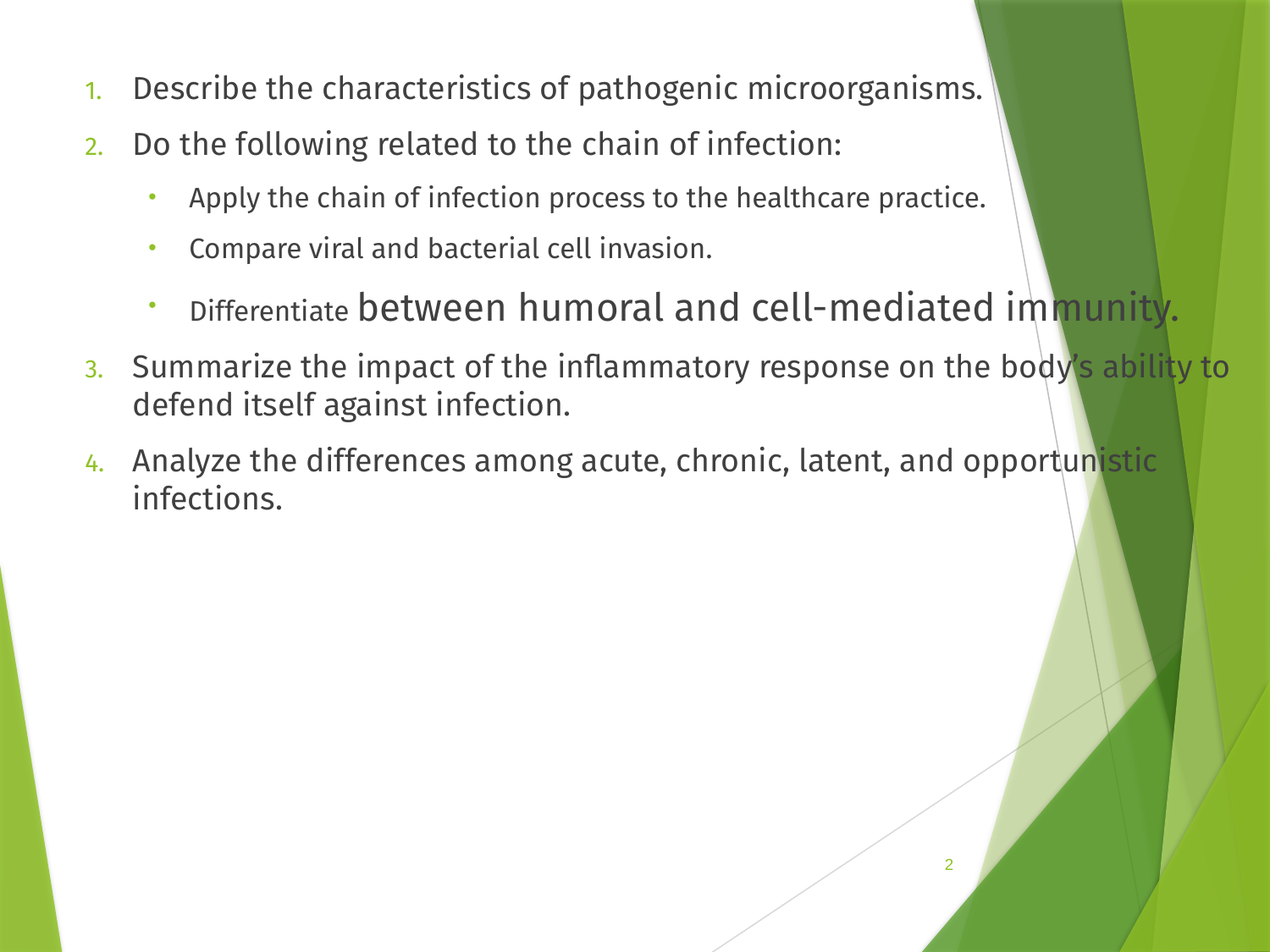

Describe the characteristics of pathogenic microorganisms.
Do the following related to the chain of infection:
Apply the chain of infection process to the healthcare practice.
Compare viral and bacterial cell invasion.
Differentiate between humoral and cell-mediated immunity.
Summarize the impact of the inflammatory response on the body’s ability to defend itself against infection.
Analyze the differences among acute, chronic, latent, and opportunistic infections.
2